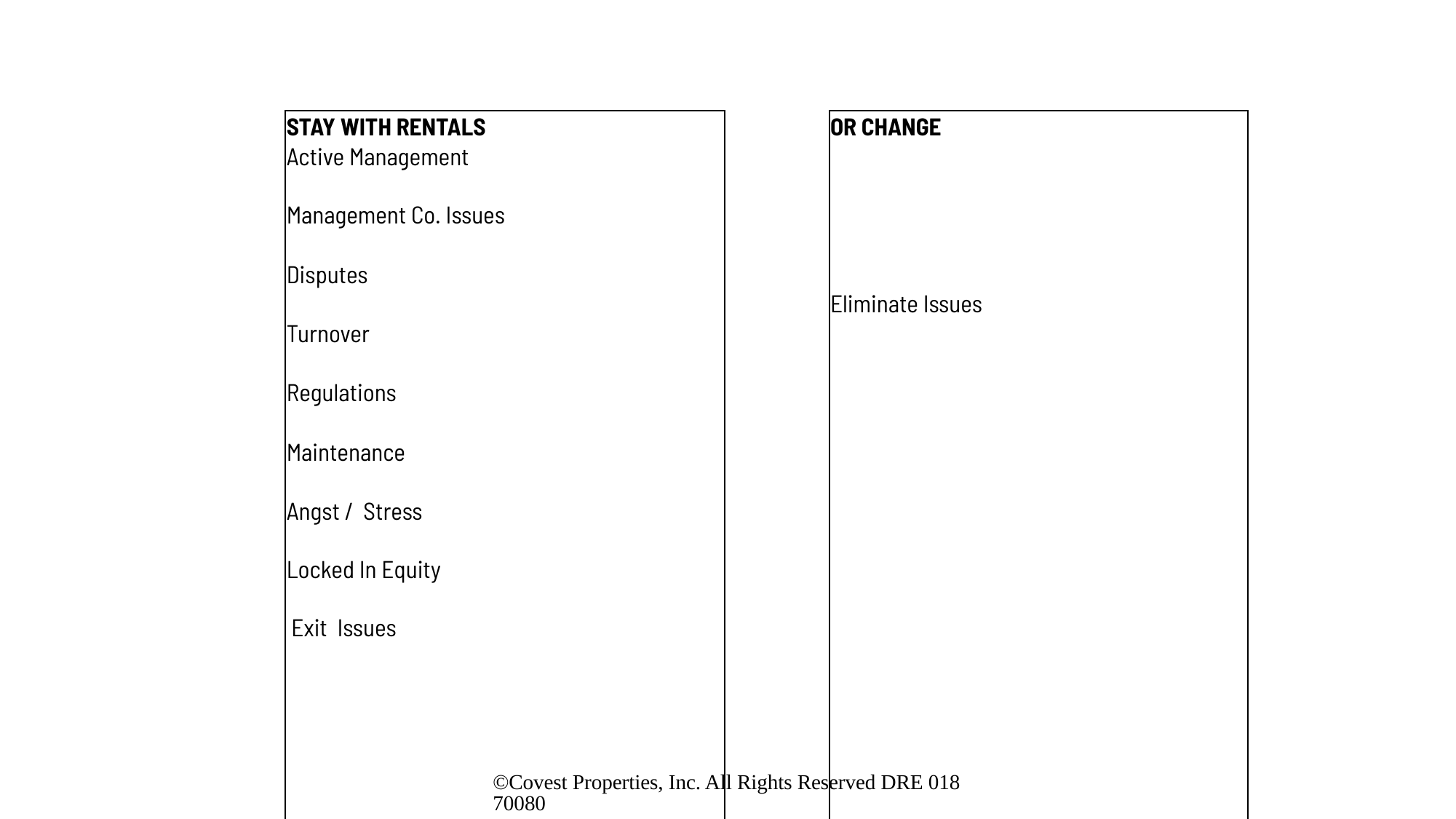

|  |  |  |  |  |  |  |  |  |  |  |  |
| --- | --- | --- | --- | --- | --- | --- | --- | --- | --- | --- | --- |
|  | STAY WITH RENTALS |  |  |  |  |  | OR CHANGE |  |  |  |  |
|  | Active Management Management Co. Issues |  |  |  |  |  |  |  |  |  |  |
|  | Disputes |  |  |  |  |  | Eliminate Issues |  |  |  |  |
|  | Turnover |  |  |  |  |  |  |  |  |  |  |
|  | Regulations |  |  |  |  |  |  |  |  |  |  |
|  | Maintenance |  |  |  |  |  |  |  |  |  |  |
|  | Angst / Stress Locked In Equity Exit Issues |  |  |  |  |  |  |  |  |  |  |
|  |  |  |  |  |  |  |  |  |  |  |  |
|  |  |  |  |  |  |  |  |  |  |  |  |
|  |  |  |  |  |  |  |  |  |  |  |  |
|  |  |  |  |  |  |  |  |  |  |  |  |
|  |  |  |  |  |  |  |  |  |  |  |  |
|  |  |  |  |  |  |  |  |  |  |  |  |
©Covest Properties, Inc. All Rights Reserved DRE 01870080